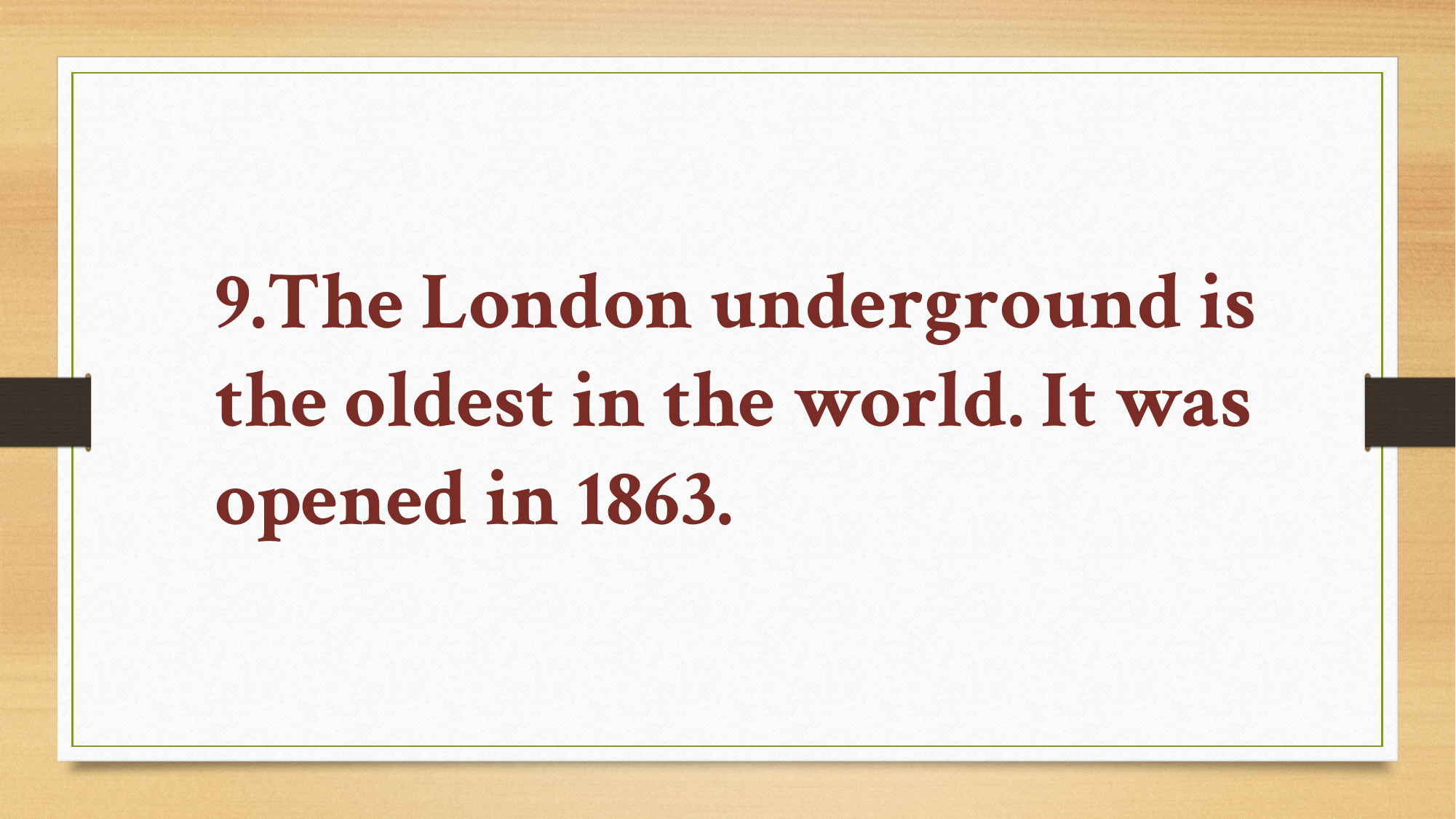

9.The London underground is the oldest in the world. It was opened in 1863.